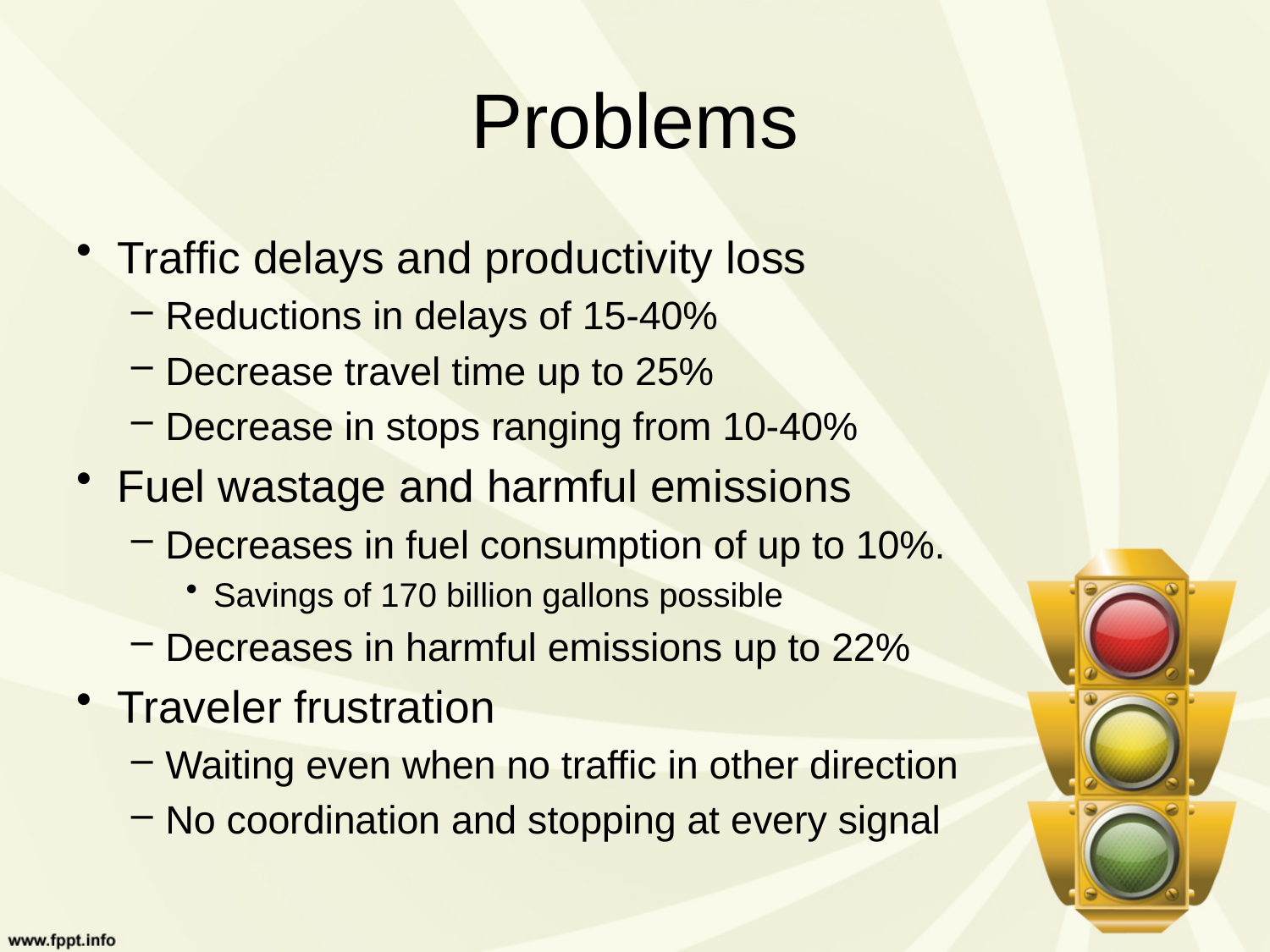

# Problems
Traffic delays and productivity loss
Reductions in delays of 15-40%
Decrease travel time up to 25%
Decrease in stops ranging from 10-40%
Fuel wastage and harmful emissions
Decreases in fuel consumption of up to 10%.
Savings of 170 billion gallons possible
Decreases in harmful emissions up to 22%
Traveler frustration
Waiting even when no traffic in other direction
No coordination and stopping at every signal